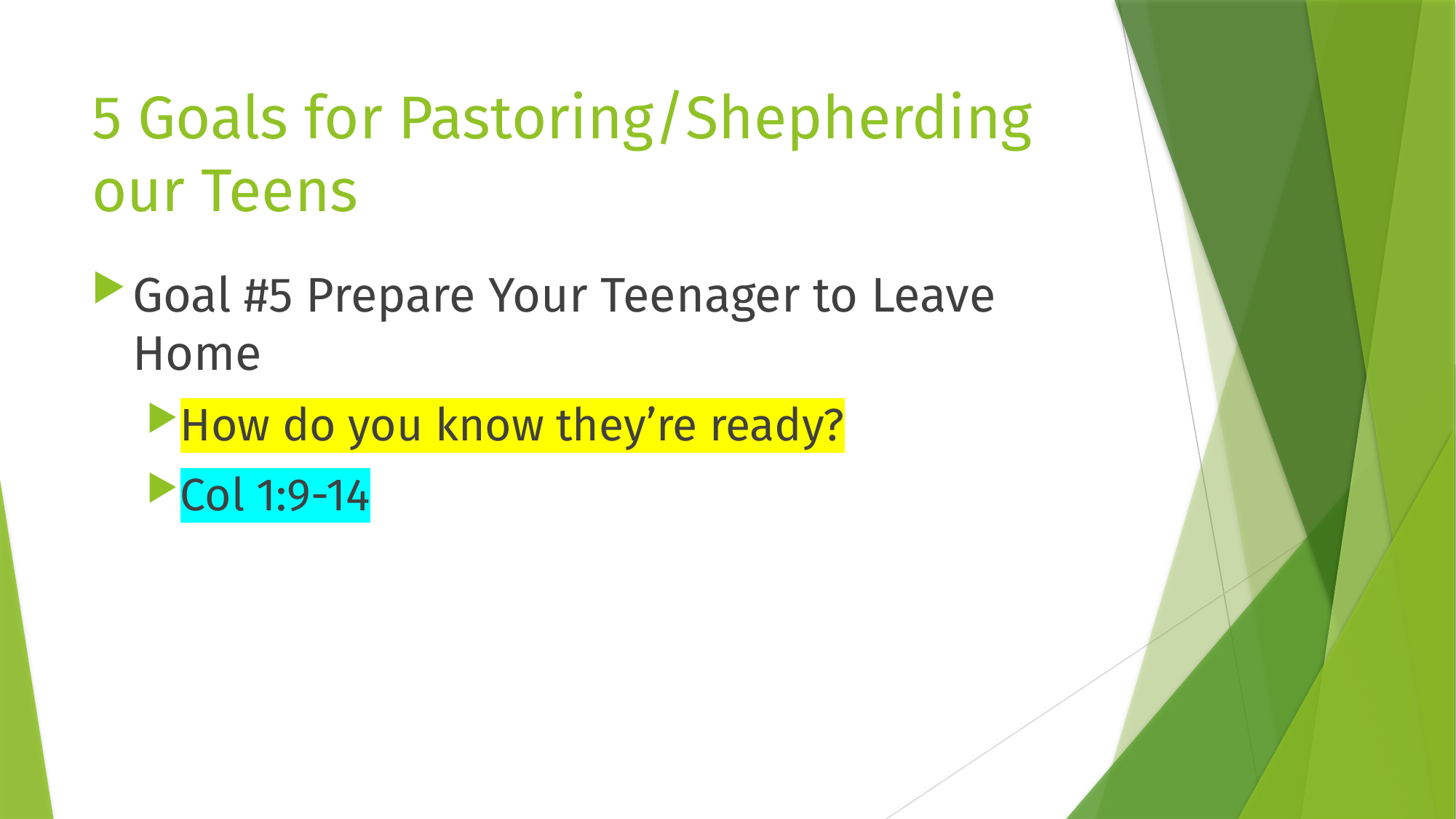

# 5 Goals for Pastoring/Shepherding our Teens
Goal #5 Prepare Your Teenager to Leave Home
How do you know they’re ready?
Col 1:9-14